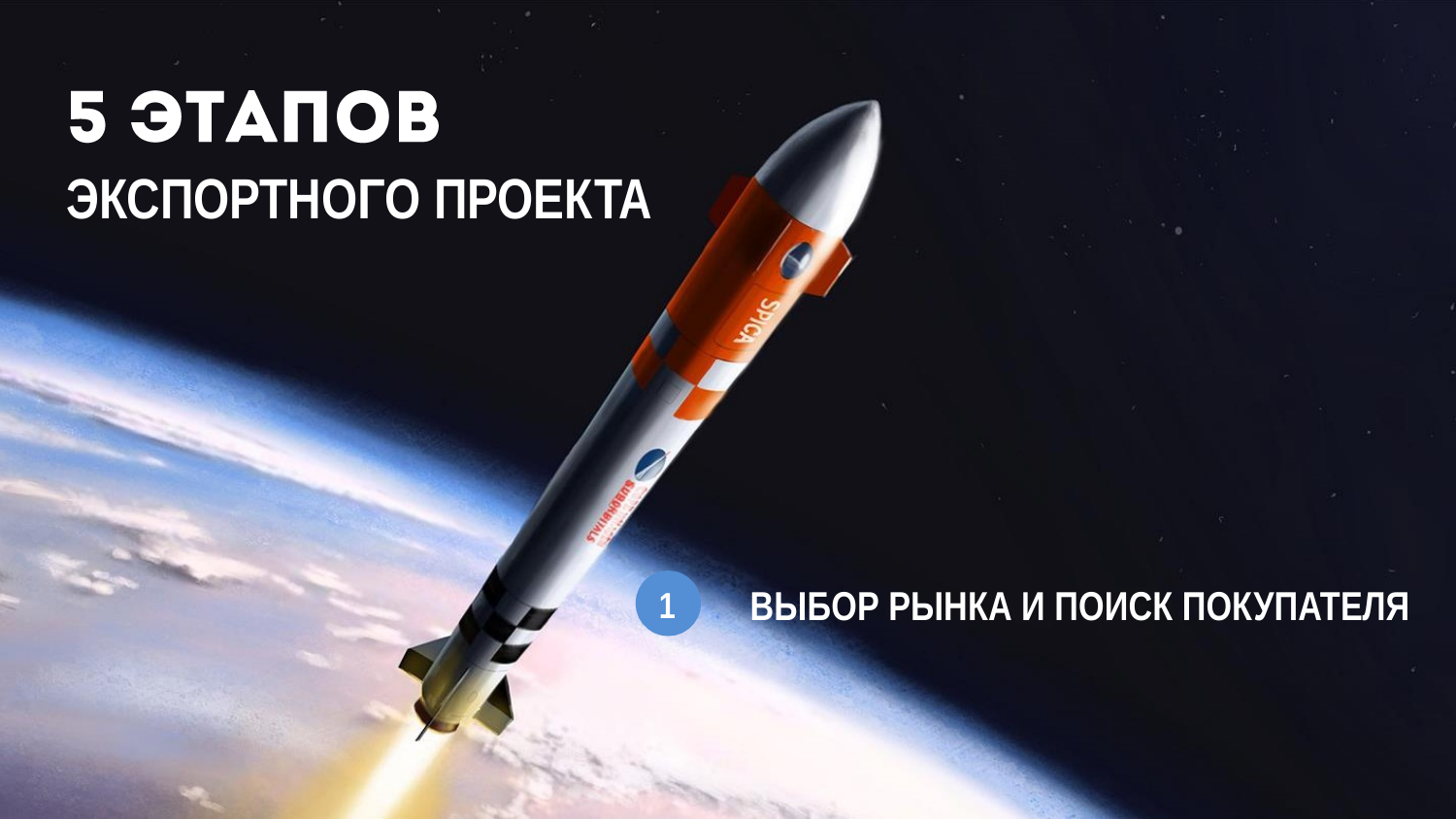

# Экспортного проекта

Выбор рынка и поиск покупателя
1